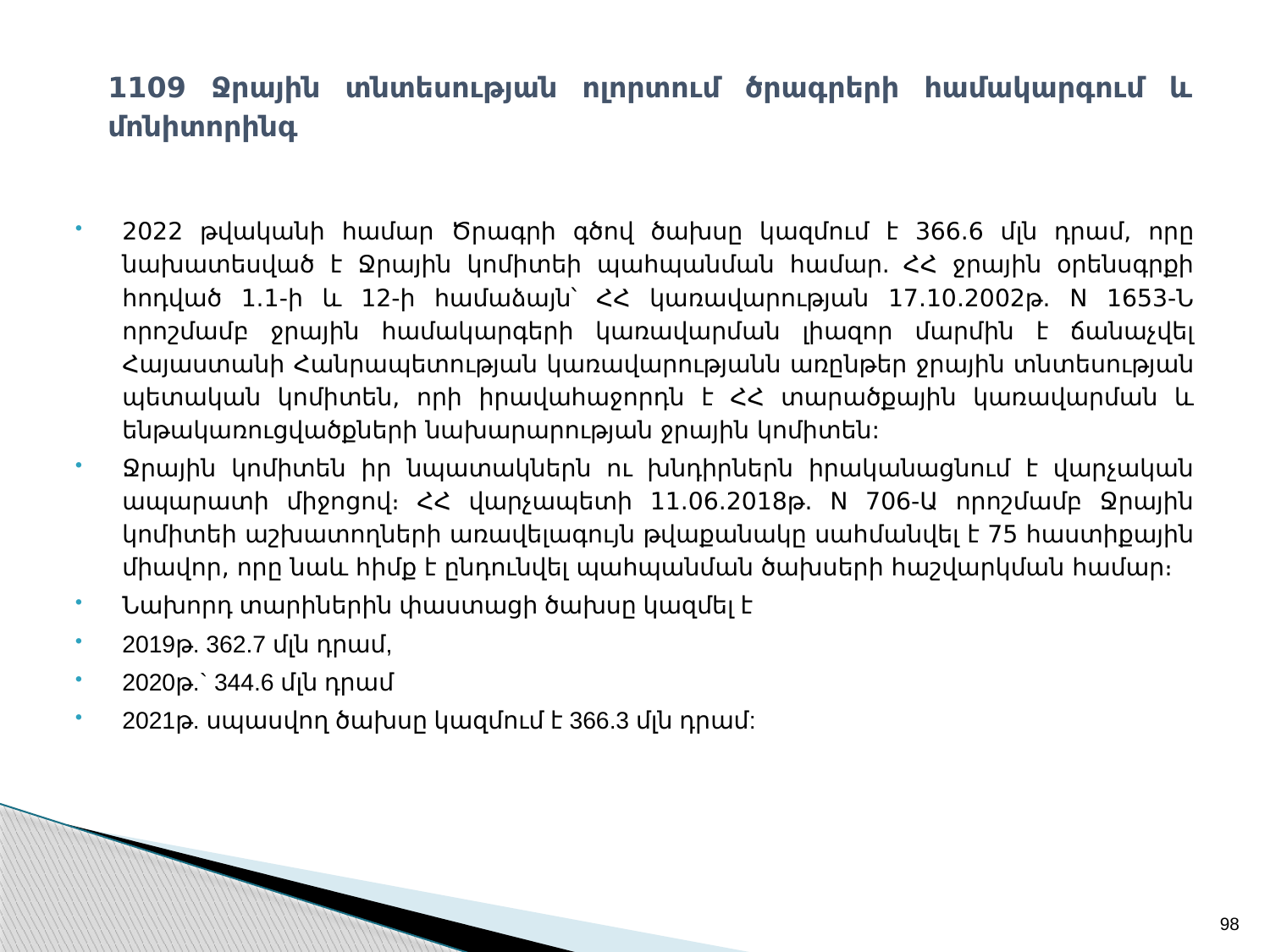

# 1109 Ջրային տնտեսության ոլորտում ծրագրերի համակարգում և մոնիտորինգ
2022 թվականի համար Ծրագրի գծով ծախսը կազմում է 366.6 մլն դրամ, որը նախատեսված է Ջրային կոմիտեի պահպանման համար. ՀՀ ջրային օրենսգրքի հոդված 1.1-ի և 12-ի համաձայն՝ ՀՀ կառավարության 17.10.2002թ. N 1653-Ն որոշմամբ ջրային համակարգերի կառավարման լիազոր մարմին է ճանաչվել Հայաստանի Հանրապետության կառավարությանն առընթեր ջրային տնտեսության պետական կոմիտեն, որի իրավահաջորդն է ՀՀ տարածքային կառավարման և ենթակառուցվածքների նախարարության ջրային կոմիտեն:
Ջրային կոմիտեն իր նպատակներն ու խնդիրներն իրականացնում է վարչական ապարատի միջոցով։ ՀՀ վարչապետի 11.06.2018թ. N 706-Ա որոշմամբ Ջրային կոմիտեի աշխատողների առավելագույն թվաքանակը սահմանվել է 75 հաստիքային միավոր, որը նաև հիմք է ընդունվել պահպանման ծախսերի հաշվարկման համար։
Նախորդ տարիներին փաստացի ծախսը կազմել է
2019թ. 362.7 մլն դրամ,
2020թ.` 344.6 մլն դրամ
2021թ. սպասվող ծախսը կազմում է 366.3 մլն դրամ:
98